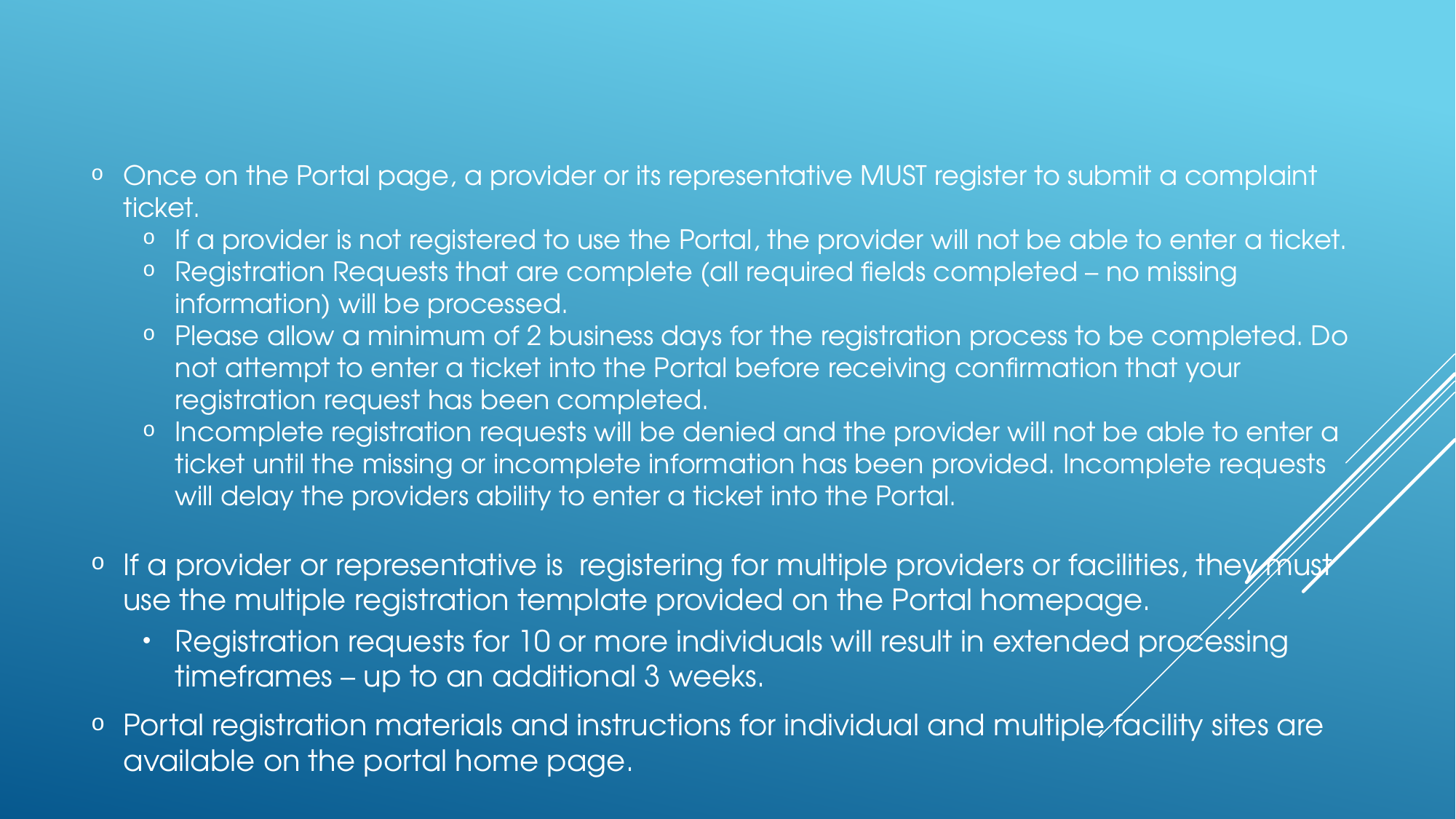

Once on the Portal page, a provider or its representative MUST register to submit a complaint ticket.
If a provider is not registered to use the Portal, the provider will not be able to enter a ticket.
Registration Requests that are complete (all required fields completed – no missing information) will be processed.
Please allow a minimum of 2 business days for the registration process to be completed. Do not attempt to enter a ticket into the Portal before receiving confirmation that your registration request has been completed.
Incomplete registration requests will be denied and the provider will not be able to enter a ticket until the missing or incomplete information has been provided. Incomplete requests will delay the providers ability to enter a ticket into the Portal.

If a provider or representative is  registering for multiple providers or facilities, they must use the multiple registration template provided on the Portal homepage.
Registration requests for 10 or more individuals will result in extended processing timeframes – up to an additional 3 weeks.
Portal registration materials and instructions for individual and multiple facility sites are available on the portal home page.